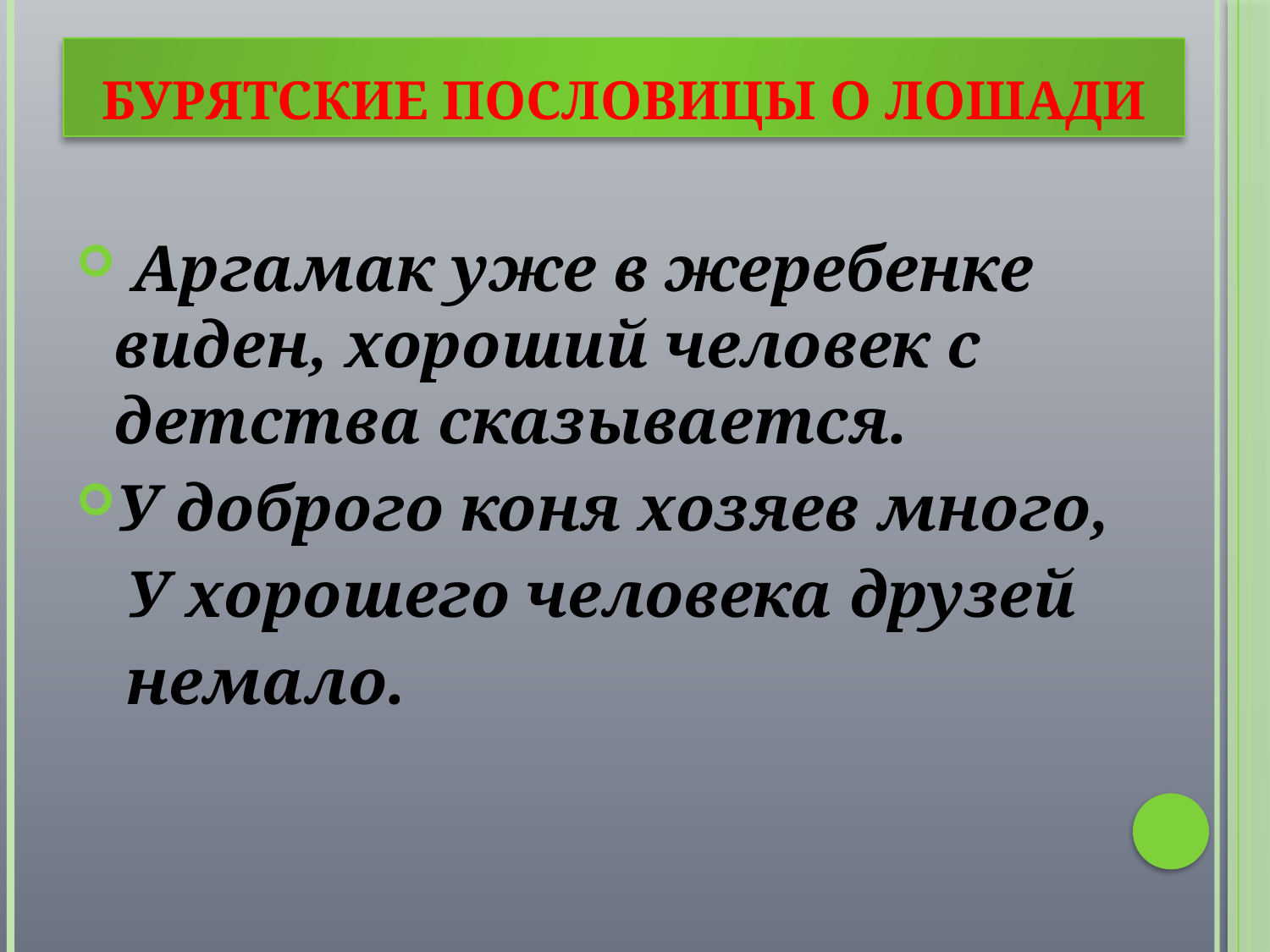

# Бурятские пословицы о лошади
 Аргамак уже в жеребенке виден, хороший человек с детства сказывается.
У доброго коня хозяев много,
   У хорошего человека друзей
   немало.